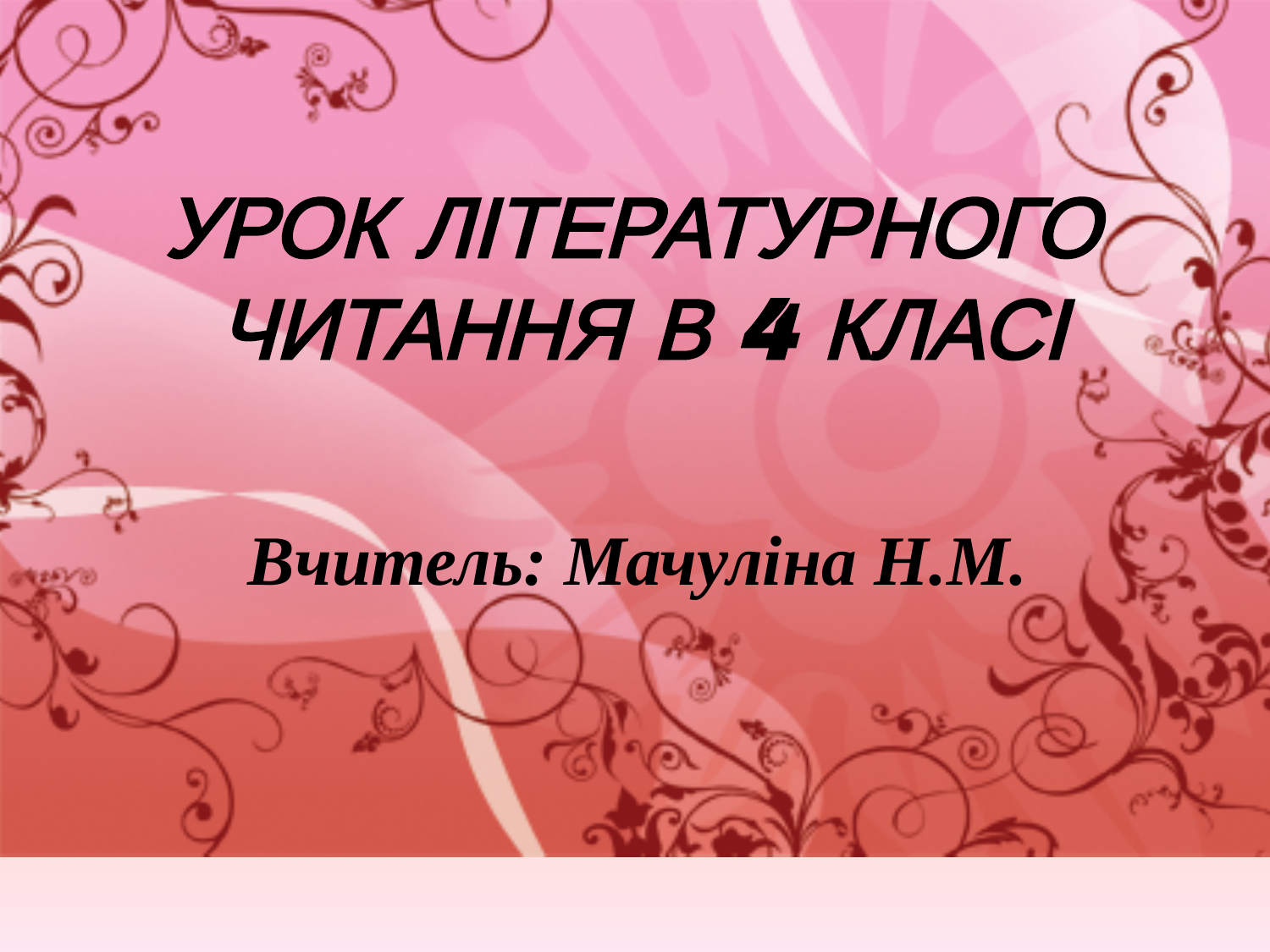

# Урок літературного    читання в 4 класі
Вчитель: Мачуліна Н.М.